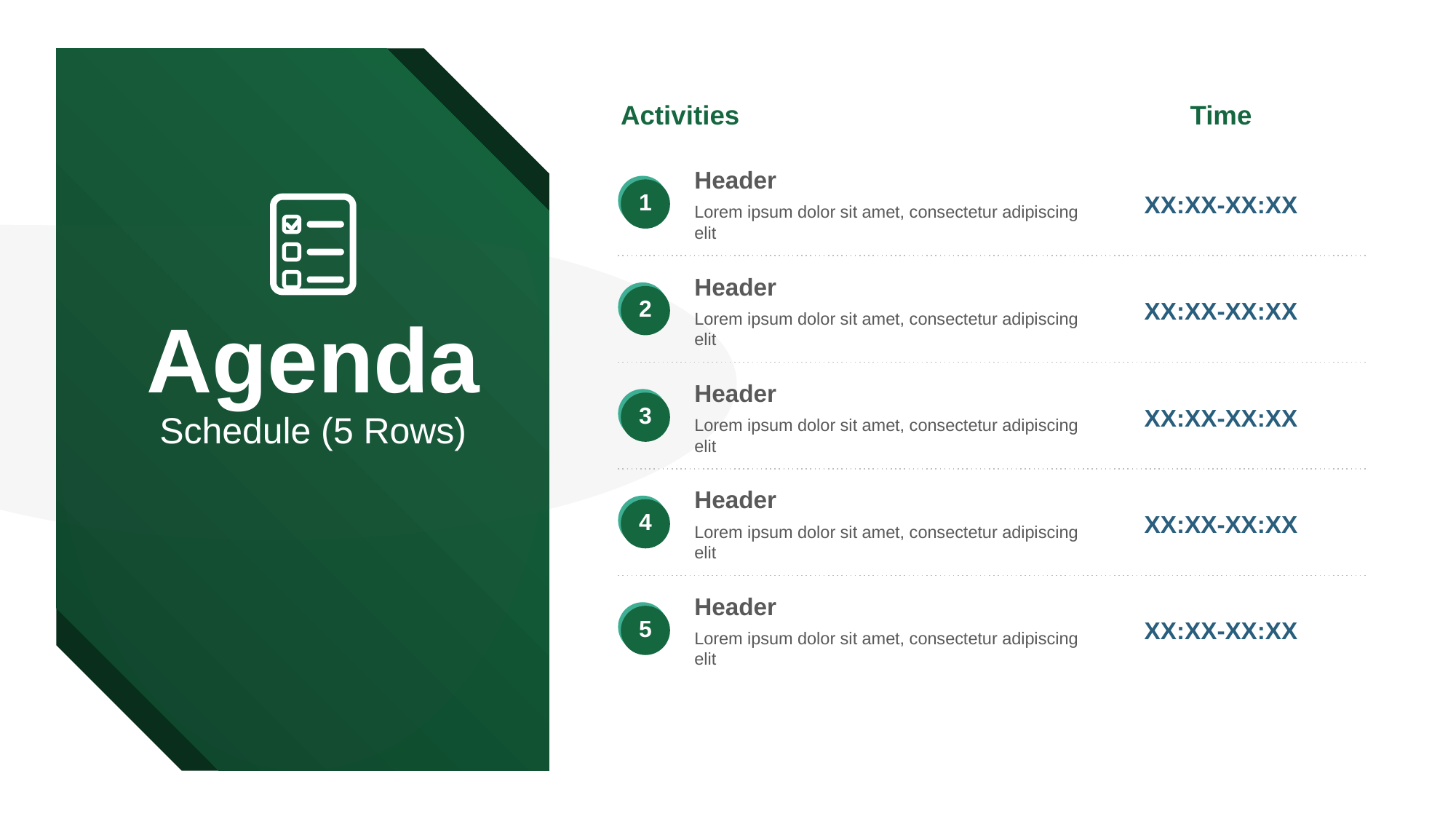

Activities
Time
Header
Lorem ipsum dolor sit amet, consectetur adipiscing elit

1

XX:XX-XX:XX
Header
Lorem ipsum dolor sit amet, consectetur adipiscing elit

2
# Agenda Schedule (5 Rows)
XX:XX-XX:XX
Header
Lorem ipsum dolor sit amet, consectetur adipiscing elit

3
XX:XX-XX:XX
Header
Lorem ipsum dolor sit amet, consectetur adipiscing elit

4
XX:XX-XX:XX
Header
Lorem ipsum dolor sit amet, consectetur adipiscing elit

5
XX:XX-XX:XX